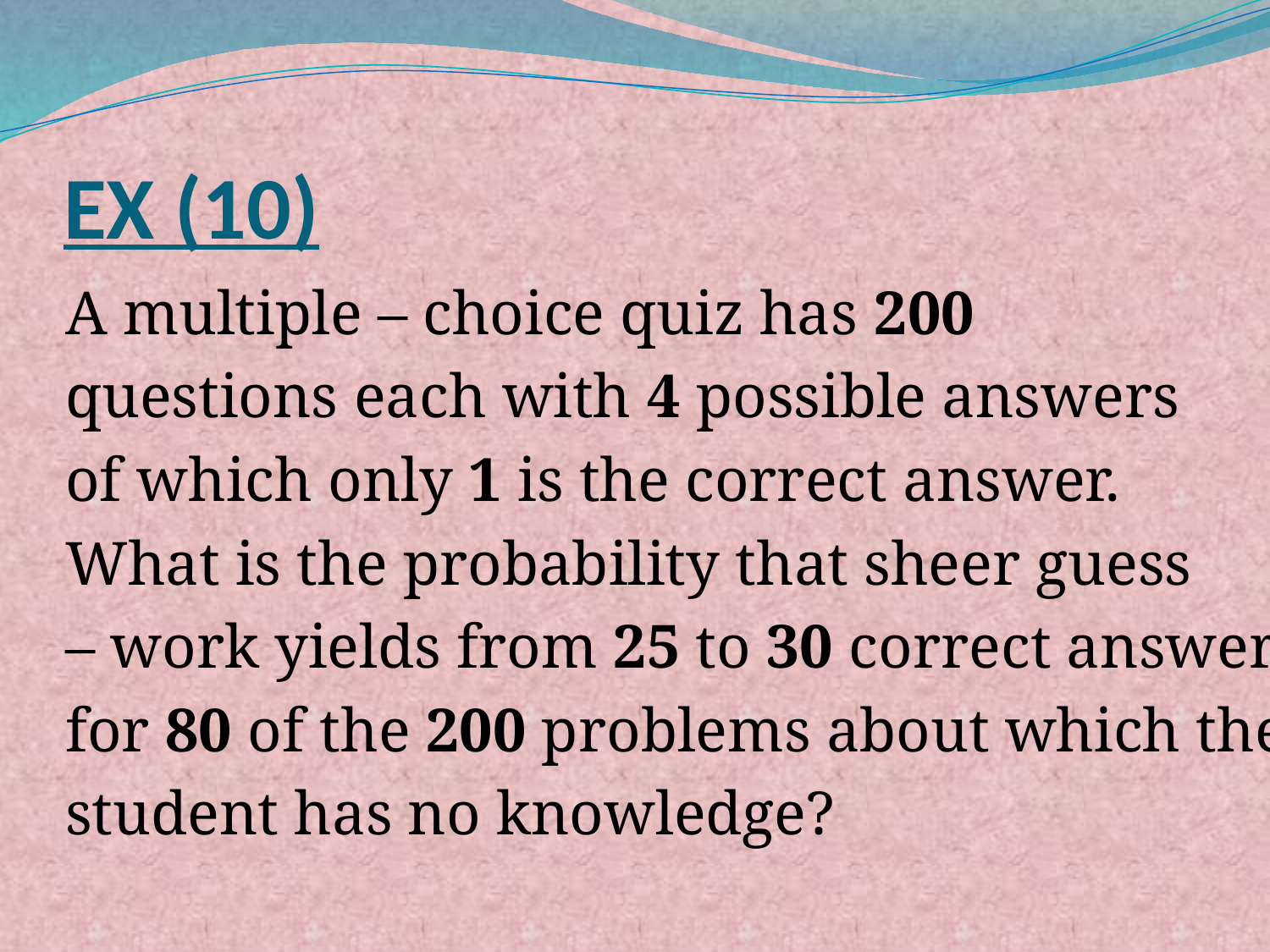

# EX (10)
A multiple – choice quiz has 200
questions each with 4 possible answers
of which only 1 is the correct answer.
What is the probability that sheer guess
– work yields from 25 to 30 correct answers
for 80 of the 200 problems about which the
student has no knowledge?